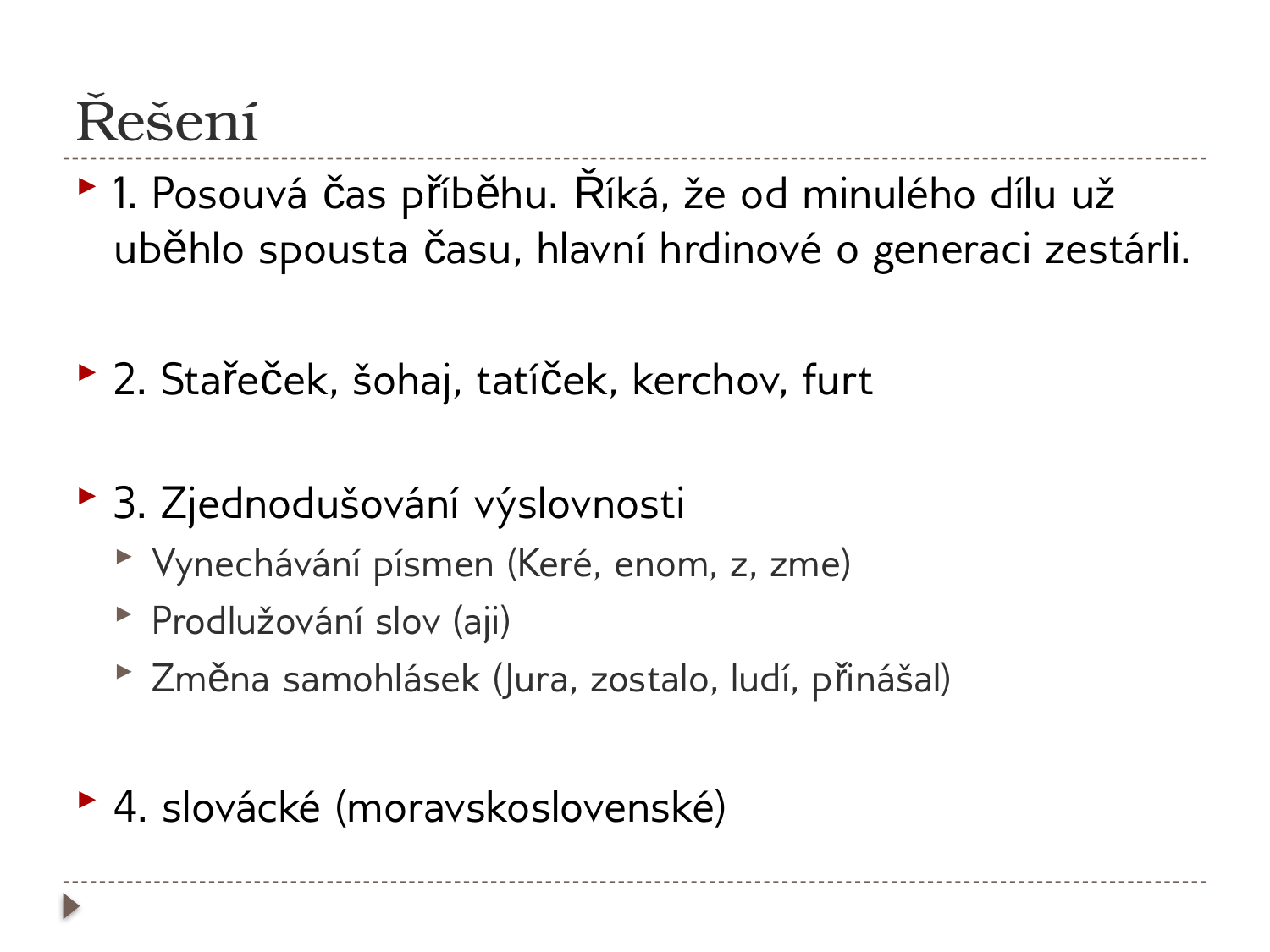

# Řešení
1. Posouvá čas příběhu. Říká, že od minulého dílu už uběhlo spousta času, hlavní hrdinové o generaci zestárli.

2. Stařeček, šohaj, tatíček, kerchov, furt

3. Zjednodušování výslovnosti
Vynechávání písmen (Keré, enom, z, zme)
Prodlužování slov (aji)
Změna samohlásek (Jura, zostalo, ludí, přinášal)

4. slovácké (moravskoslovenské)